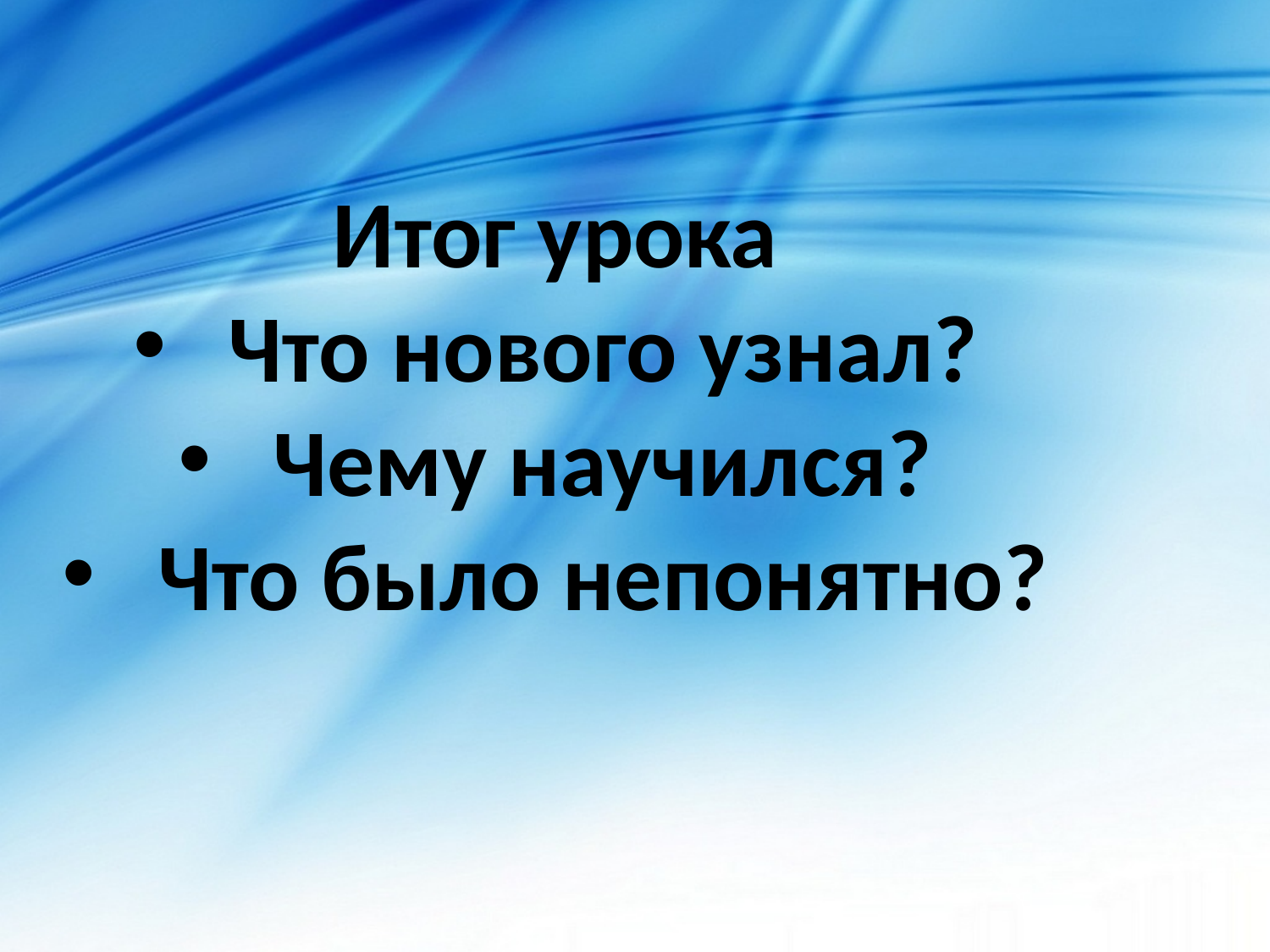

Итог урока
Что нового узнал?
Чему научился?
Что было непонятно?